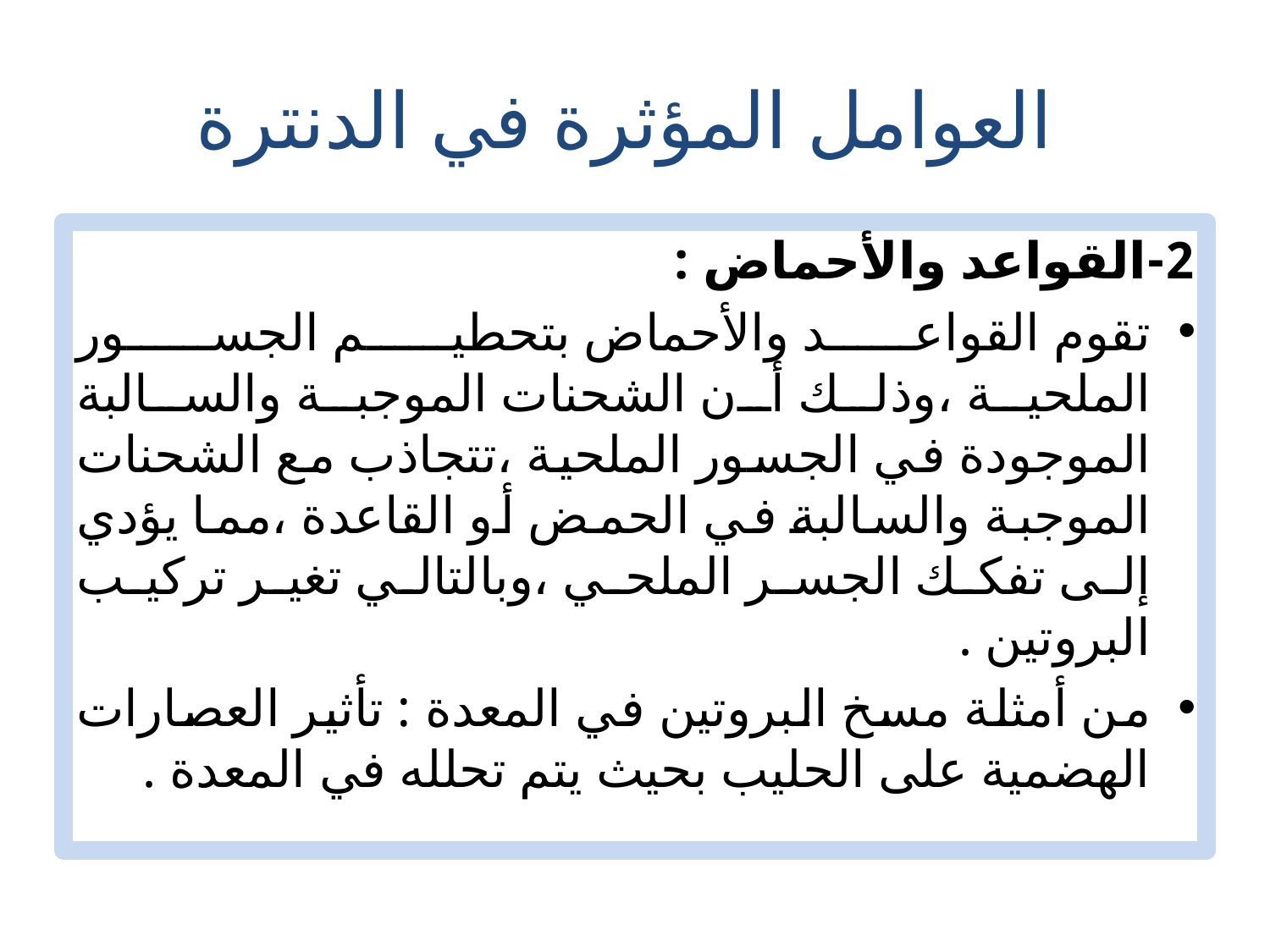

# العوامل المؤثرة في الدنترة
2-القواعد والأحماض :
تقوم القواعد والأحماض بتحطيم الجسور الملحية ،وذلك أن الشحنات الموجبة والسالبة الموجودة في الجسور الملحية ،تتجاذب مع الشحنات الموجبة والسالبة في الحمض أو القاعدة ،مما يؤدي إلى تفكك الجسر الملحي ،وبالتالي تغير تركيب البروتين .
من أمثلة مسخ البروتين في المعدة : تأثير العصارات الهضمية على الحليب بحيث يتم تحلله في المعدة .